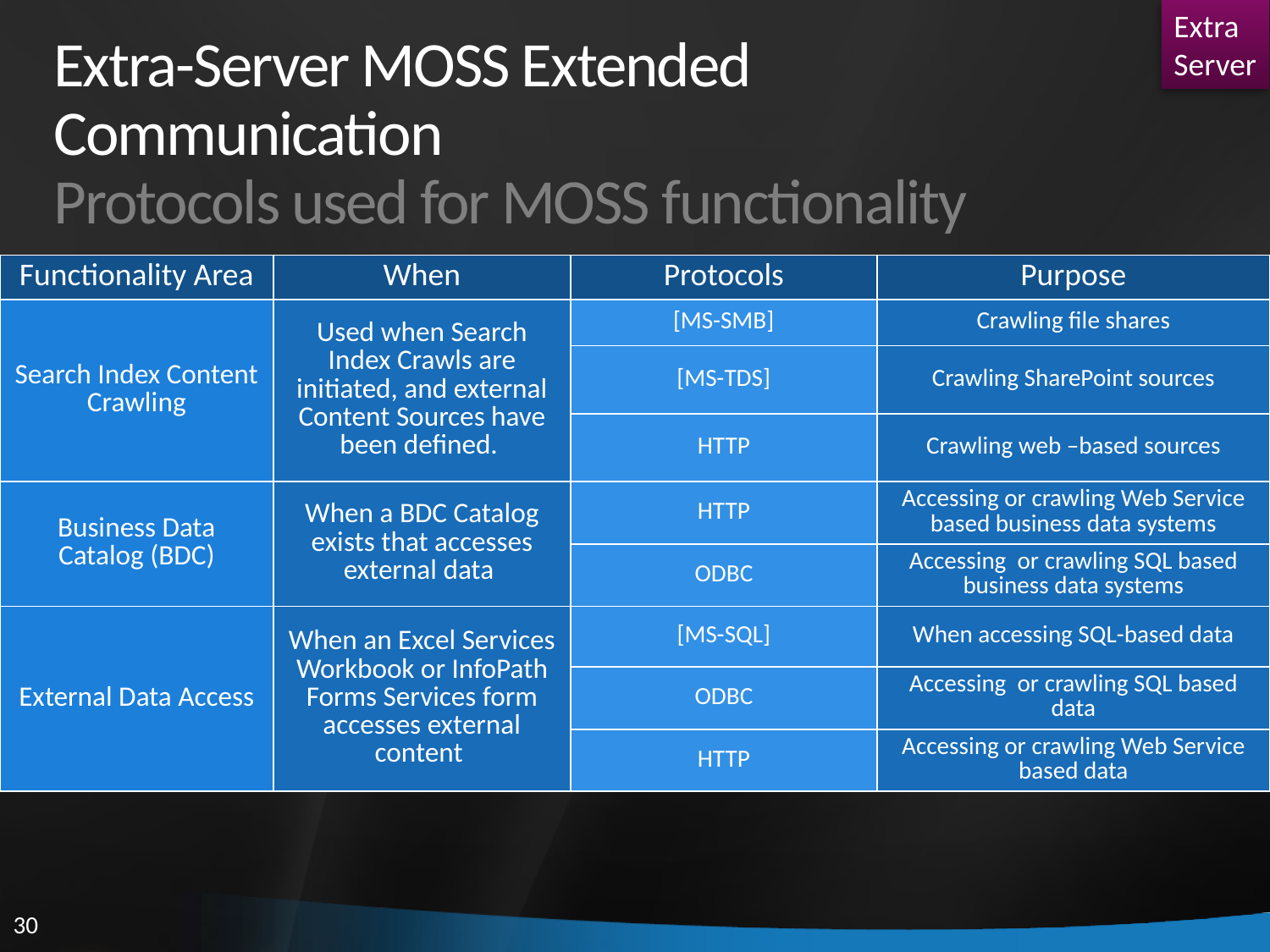

Extra
Server
# Extra-Server MOSS Extended Communication Protocols used for MOSS functionality
| Functionality Area | When | Protocols | Purpose |
| --- | --- | --- | --- |
| Search Index Content Crawling | Used when Search Index Crawls are initiated, and external Content Sources have been defined. | [MS-SMB] | Crawling file shares |
|  |  | [MS-TDS] | Crawling SharePoint sources |
|  |  | HTTP | Crawling web –based sources |
| Business Data Catalog (BDC) | When a BDC Catalog exists that accesses external data | HTTP | Accessing or crawling Web Service based business data systems |
|  |  | ODBC | Accessing or crawling SQL based business data systems |
| External Data Access | When an Excel Services Workbook or InfoPath Forms Services form accesses external content | [MS-SQL] | When accessing SQL-based data |
|  |  | ODBC | Accessing or crawling SQL based data |
|  |  | HTTP | Accessing or crawling Web Service based data |